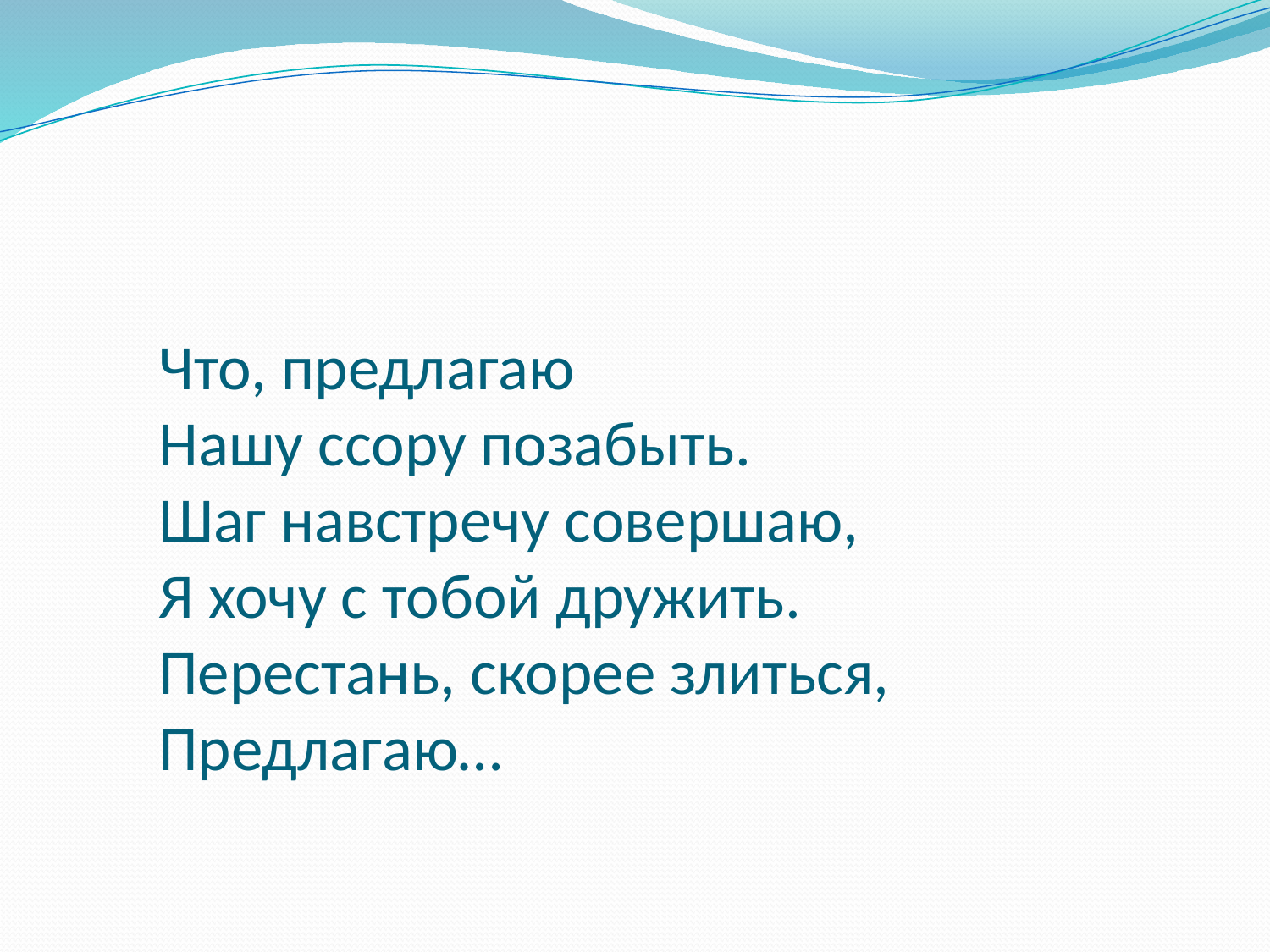

# Что, предлагаю Нашу ссору позабыть. Шаг навстречу совершаю, Я хочу с тобой дружить. Перестань, скорее злиться, Предлагаю…